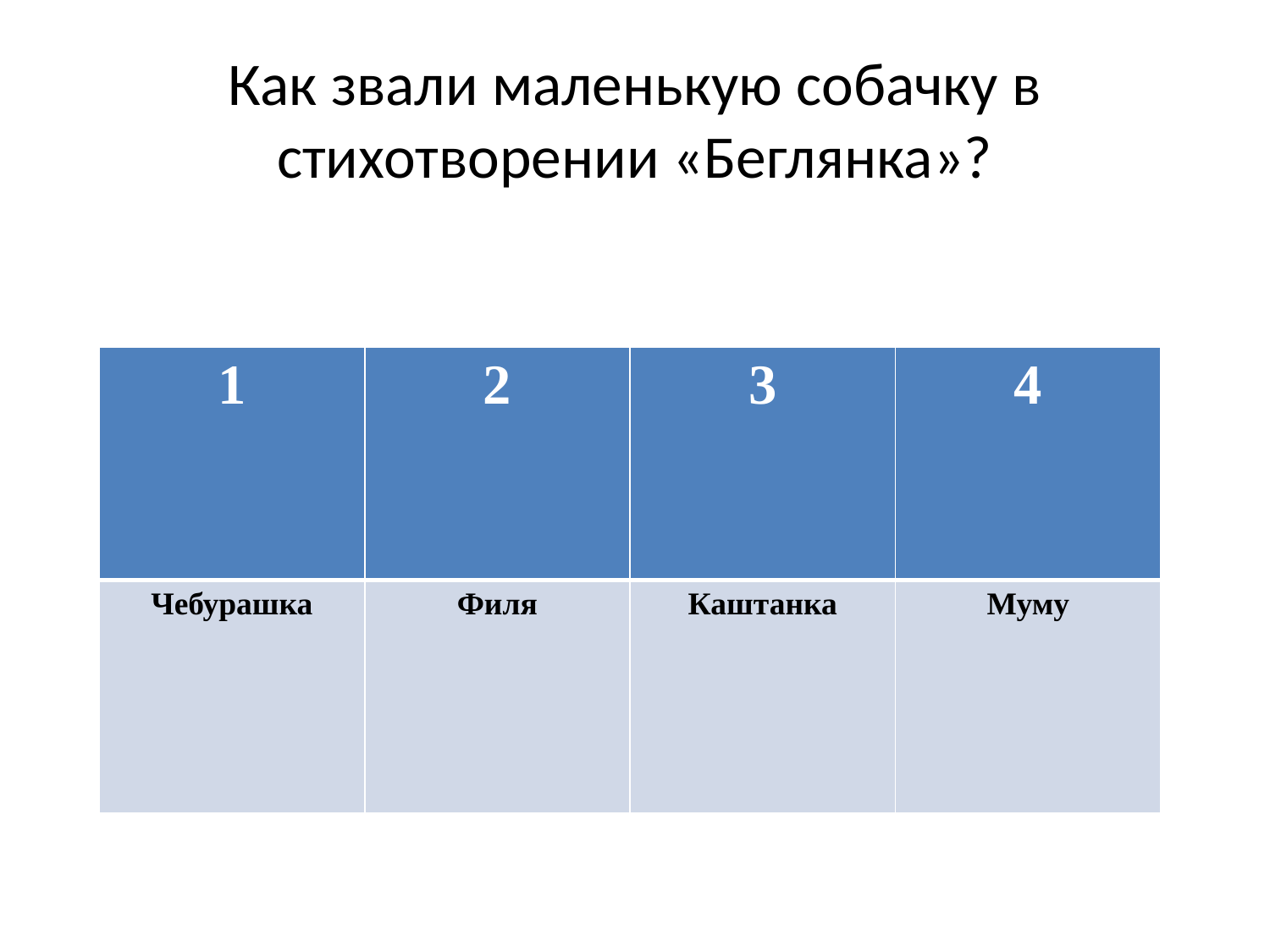

# Как звали маленькую собачку в стихотворении «Беглянка»?
| 1 | 2 | 3 | 4 |
| --- | --- | --- | --- |
| Чебурашка | Филя | Каштанка | Муму |